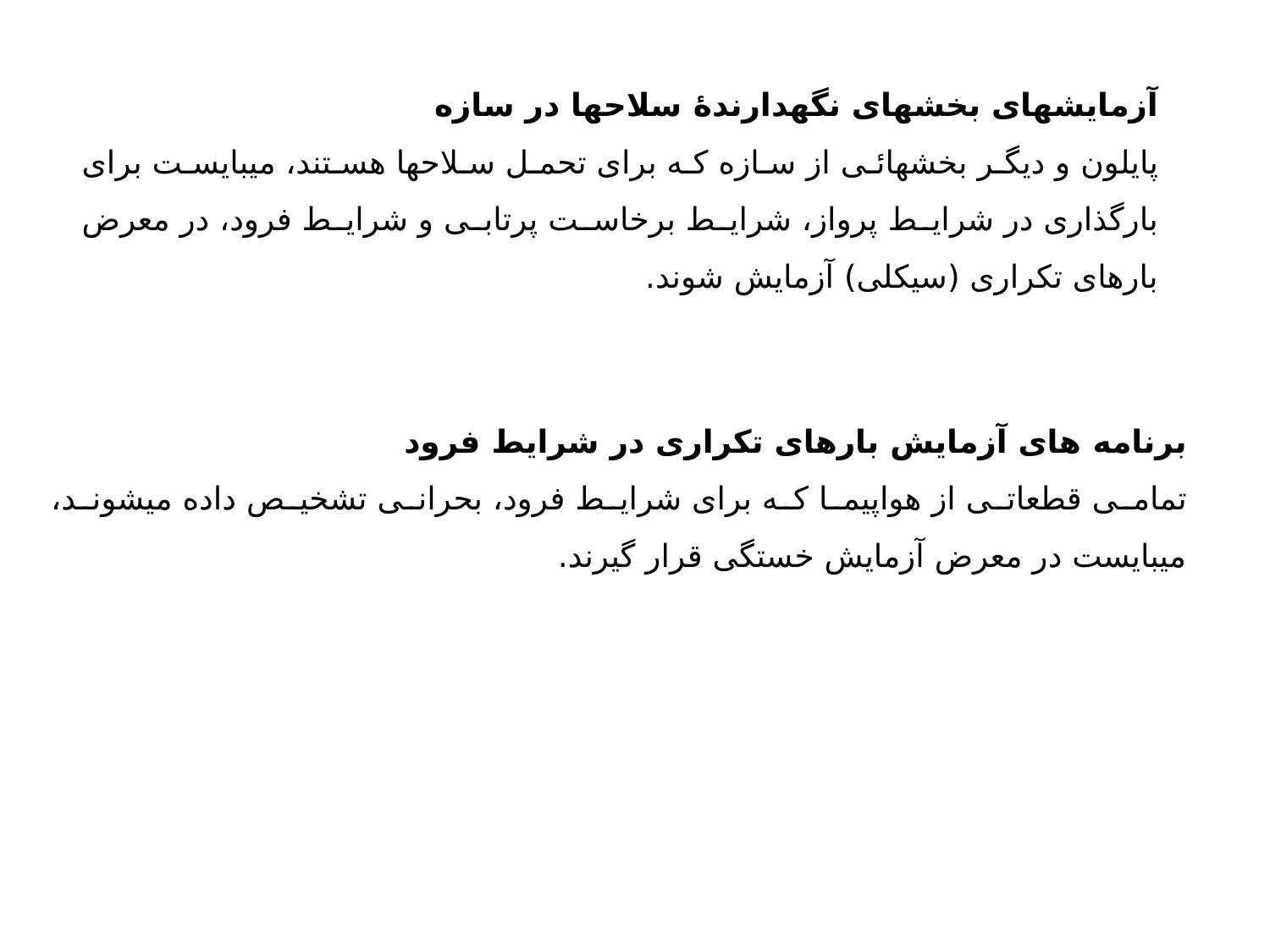

آزمایشهای بخشهای نگهدارندۀ سلاحها در سازه
پایلون و دیگر بخشهائی از سازه که برای تحمل سلاحها هستند، میبایست برای بارگذاری در شرایط پرواز، شرایط برخاست پرتابی و شرایط فرود، در معرض بارهای تکراری (سیکلی) آزمایش شوند.
برنامه های آزمایش بارهای تکراری در شرایط فرود
تمامی قطعاتی از هواپیما که برای شرایط فرود، بحرانی تشخیص داده میشوند، میبایست در معرض آزمایش خستگی قرار گیرند.